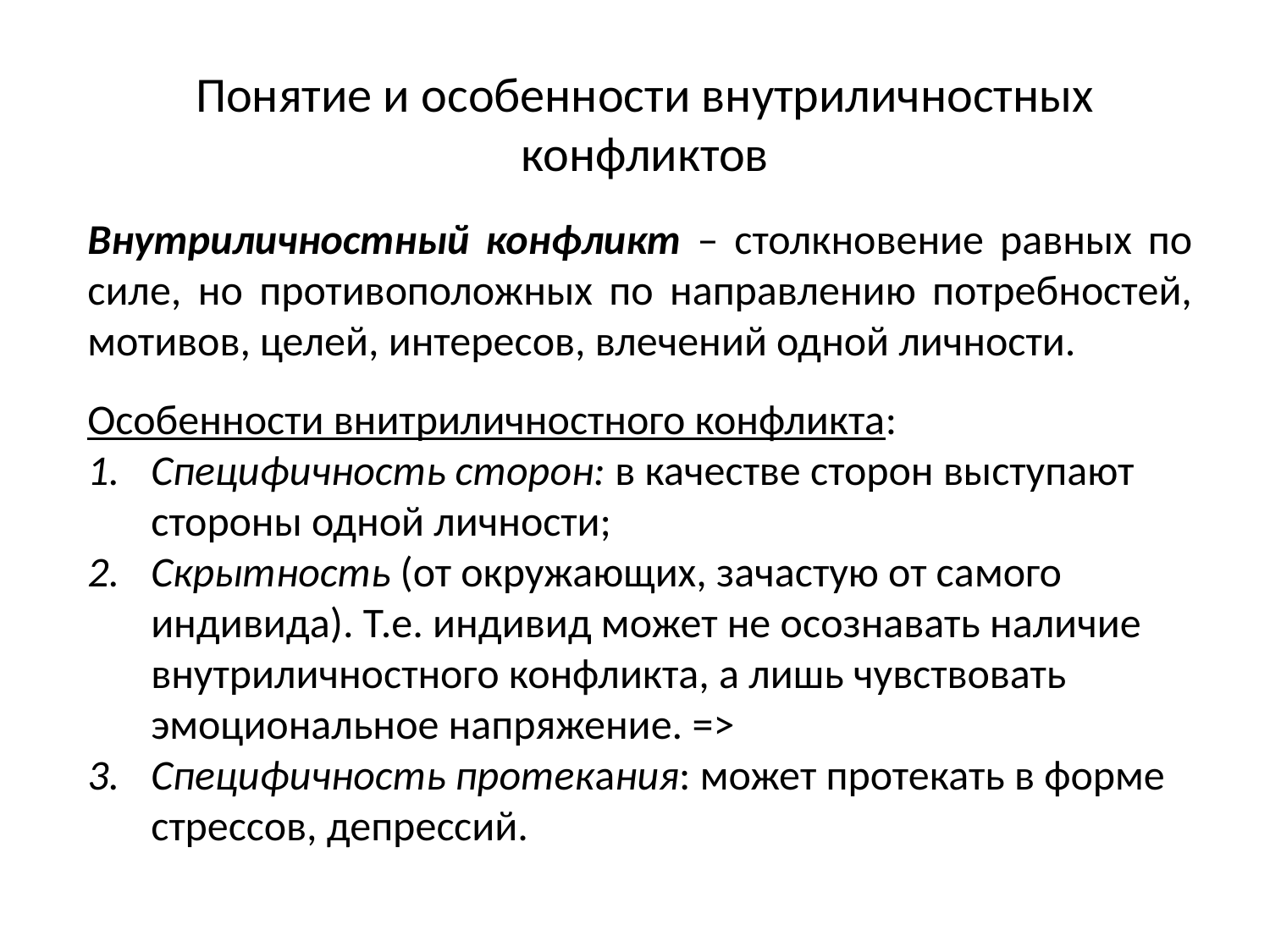

Понятие и особенности внутриличностных конфликтов
Внутриличностный конфликт – столкновение равных по силе, но противоположных по направлению потребностей, мотивов, целей, интересов, влечений одной личности.
Особенности внитриличностного конфликта:
Специфичность сторон: в качестве сторон выступают стороны одной личности;
Скрытность (от окружающих, зачастую от самого индивида). Т.е. индивид может не осознавать наличие внутриличностного конфликта, а лишь чувствовать эмоциональное напряжение. =>
Специфичность протекания: может протекать в форме стрессов, депрессий.